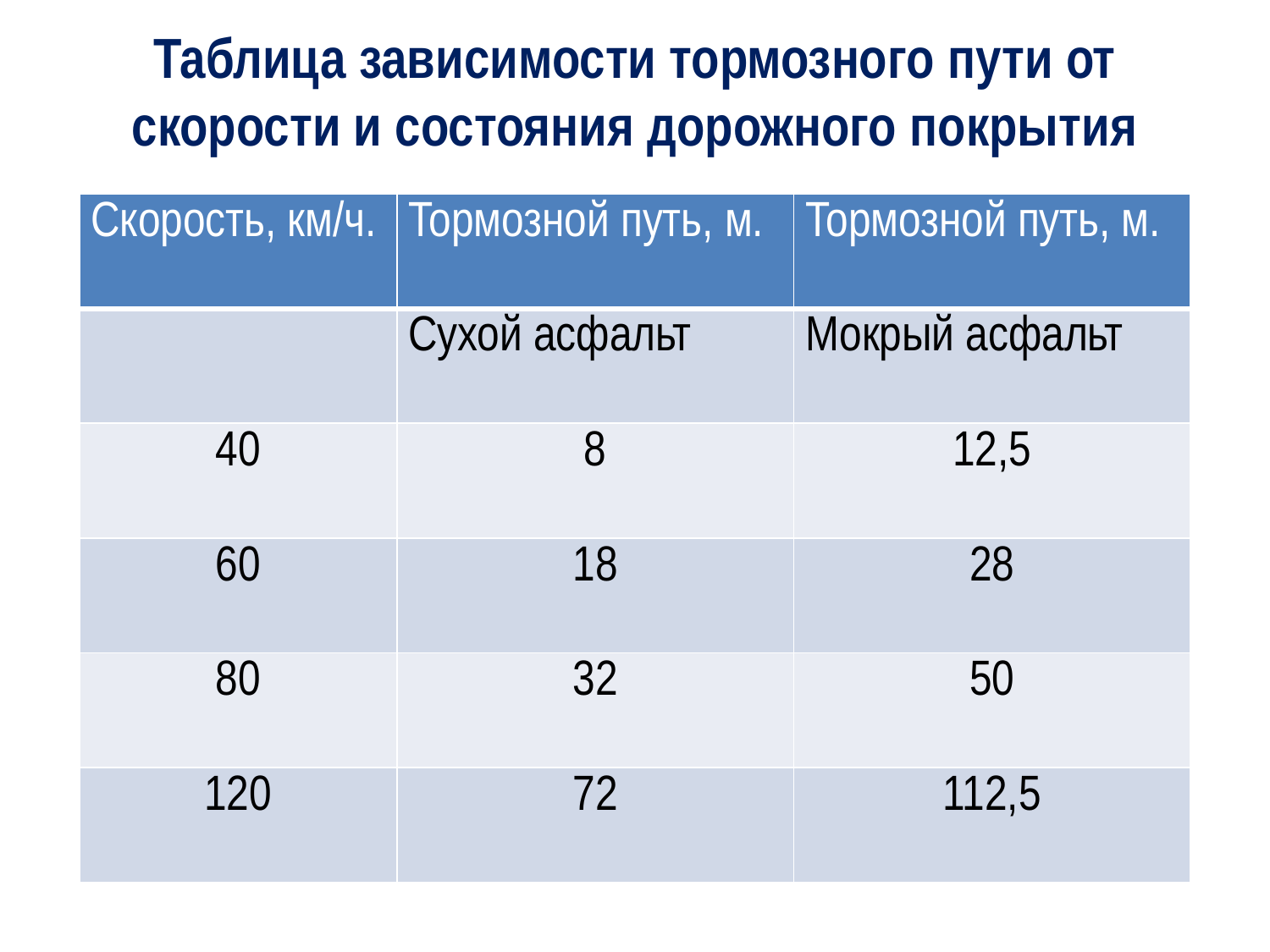

# Таблица зависимости тормозного пути от скорости и состояния дорожного покрытия
| Скорость, км/ч. | Тормозной путь, м. | Тормозной путь, м. |
| --- | --- | --- |
|  | Сухой асфальт | Мокрый асфальт |
| 40 | 8 | 12,5 |
| 60 | 18 | 28 |
| 80 | 32 | 50 |
| 120 | 72 | 112,5 |